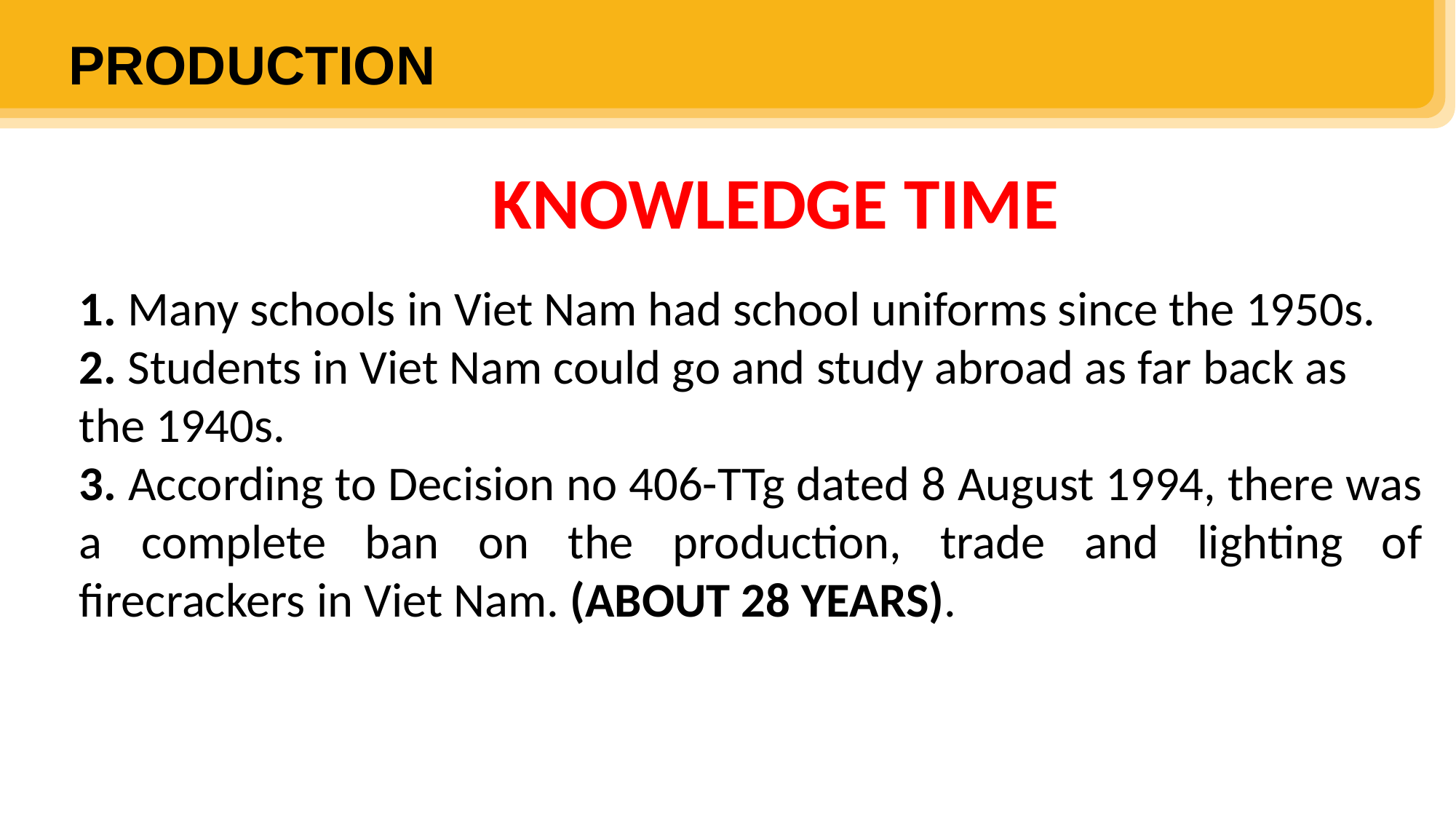

PRODUCTION
KNOWLEDGE TIME
1. Many schools in Viet Nam had school uniforms since the 1950s.
2. Students in Viet Nam could go and study abroad as far back as the 1940s.
3. According to Decision no 406-TTg dated 8 August 1994, there was a complete ban on the production, trade and lighting of firecrackers in Viet Nam. (ABOUT 28 YEARS).